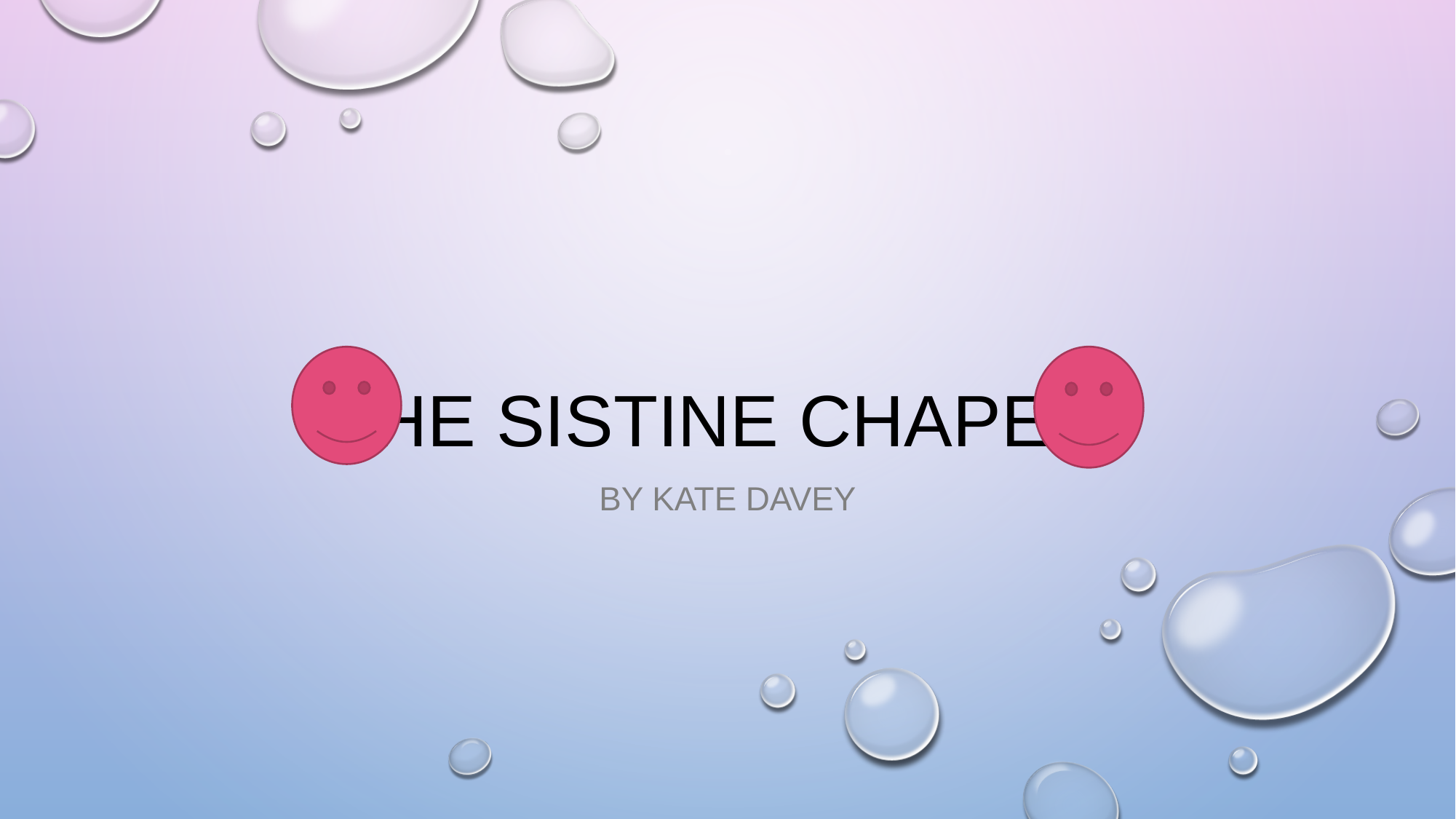

# The Sistine Chapel

By Kate Davey